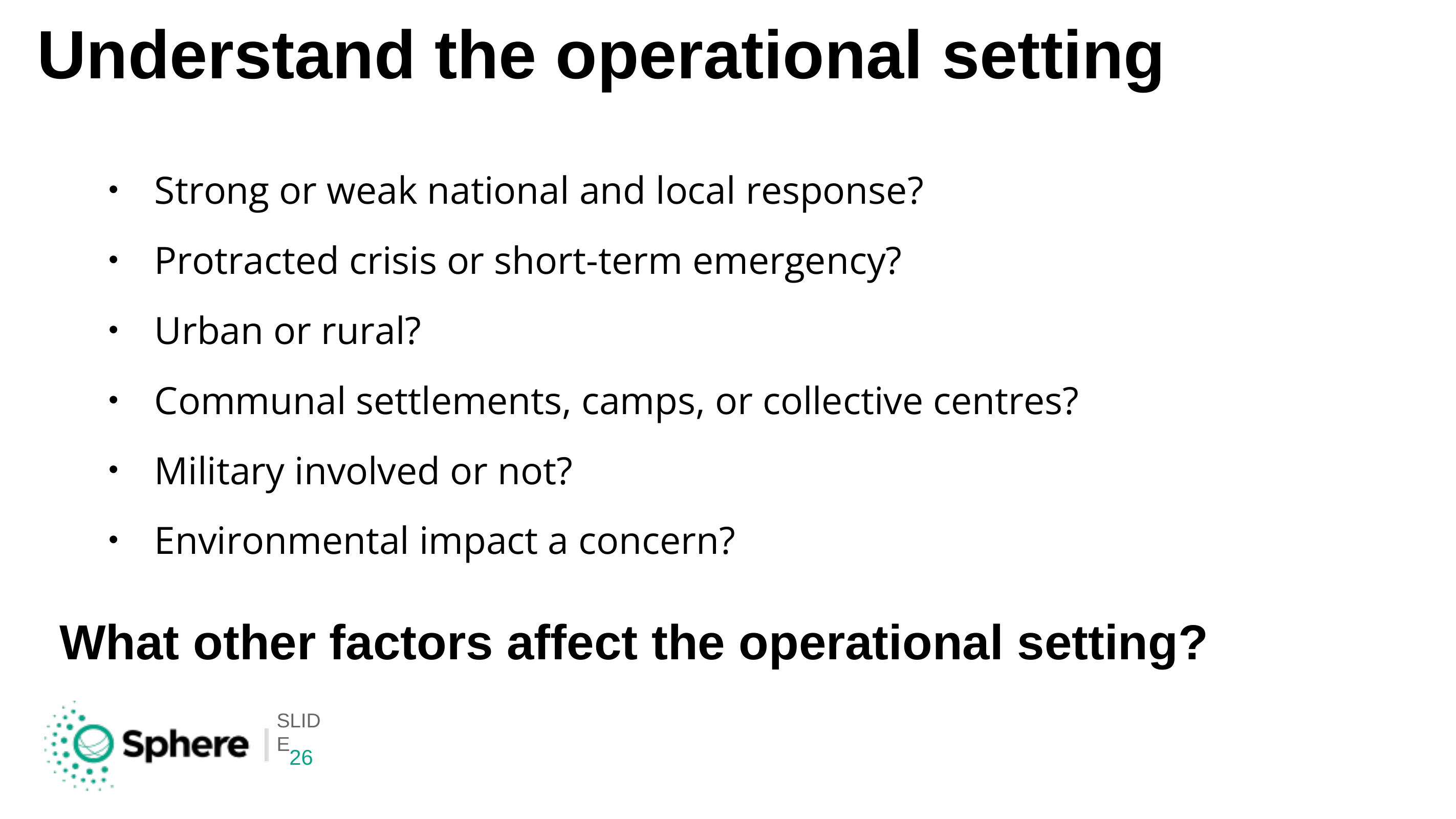

# Understand the operational setting
Strong or weak national and local response?
Protracted crisis or short-term emergency?
Urban or rural?
Communal settlements, camps, or collective centres?
Military involved or not?
Environmental impact a concern?

What other factors affect the operational setting?
26